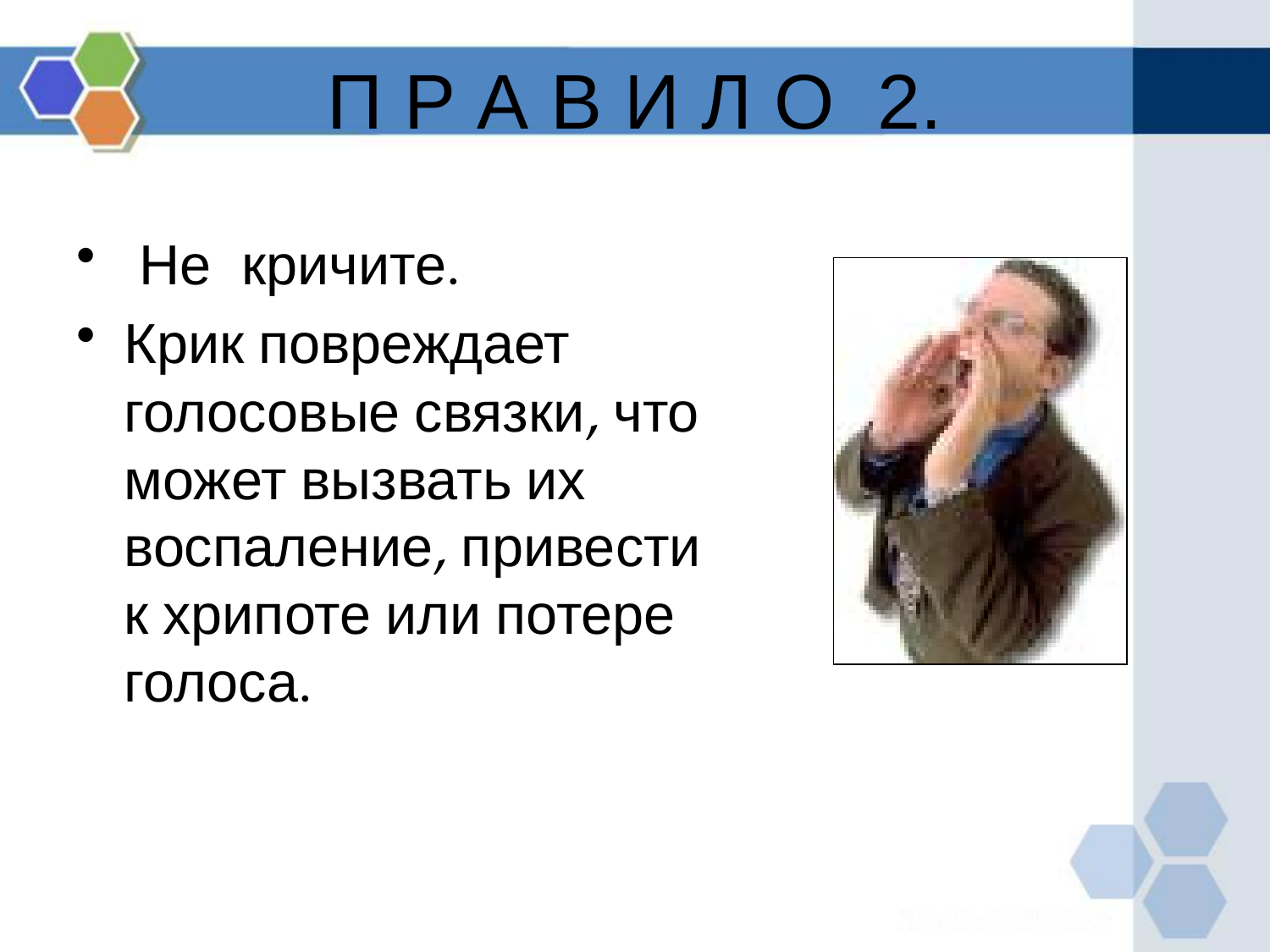

# П Р А В И Л О  2.
 Не  кричите.
Крик повреждает голосовые связки, что может вызвать их воспаление, привести к хрипоте или потере голоса.